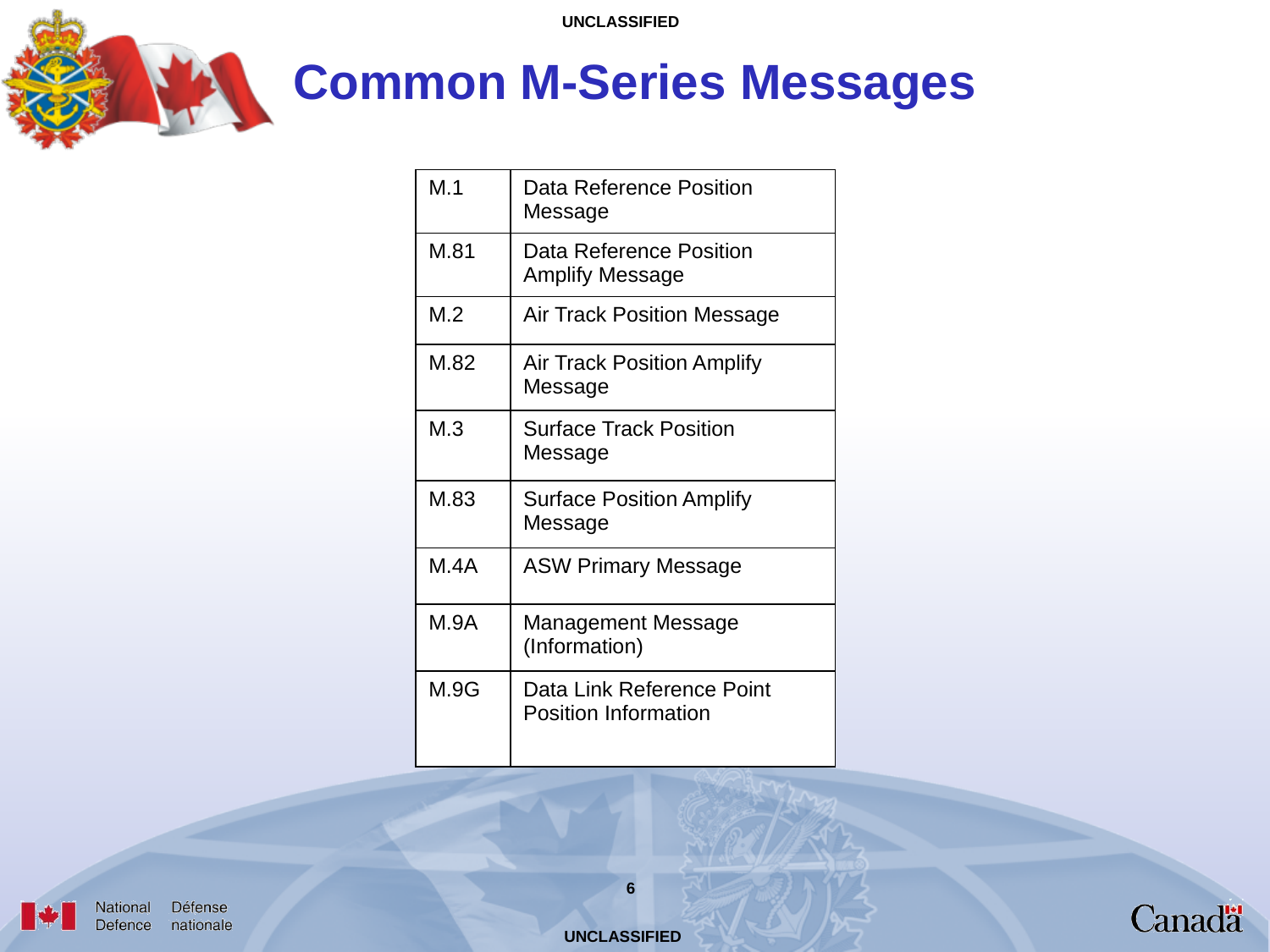

Common M-Series Messages
| M.1 | Data Reference Position Message |
| --- | --- |
| M.81 | Data Reference Position Amplify Message |
| M.2 | Air Track Position Message |
| M.82 | Air Track Position Amplify Message |
| M.3 | Surface Track Position Message |
| M.83 | Surface Position Amplify Message |
| M.4A | ASW Primary Message |
| M.9A | Management Message (Information) |
| M.9G | Data Link Reference Point Position Information |